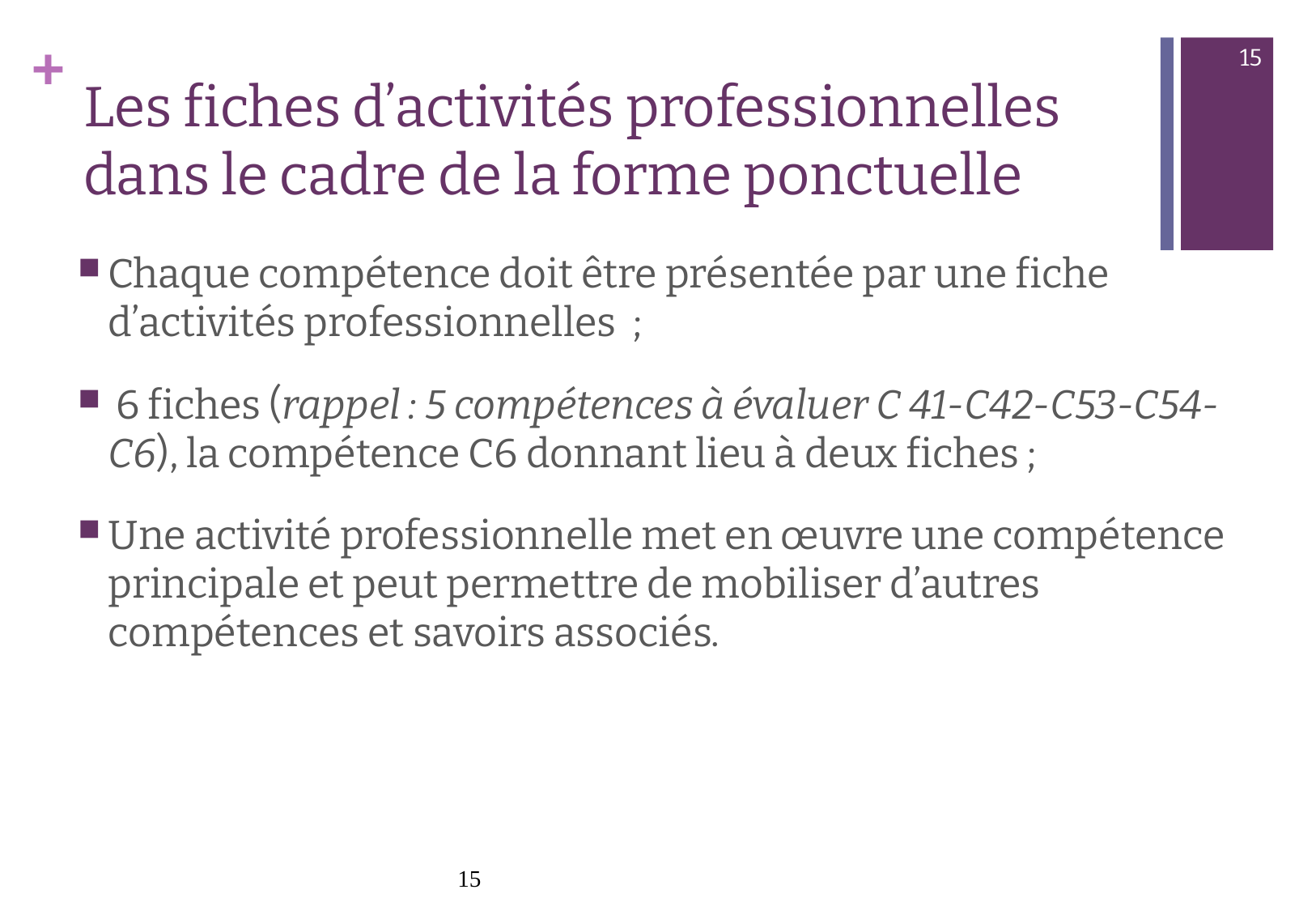

15
# Les fiches d’activités professionnelles dans le cadre de la forme ponctuelle
Chaque compétence doit être présentée par une fiche d’activités professionnelles  ;
 6 fiches (rappel : 5 compétences à évaluer C 41-C42-C53-C54-C6), la compétence C6 donnant lieu à deux fiches ;
Une activité professionnelle met en œuvre une compétence principale et peut permettre de mobiliser d’autres compétences et savoirs associés.

15